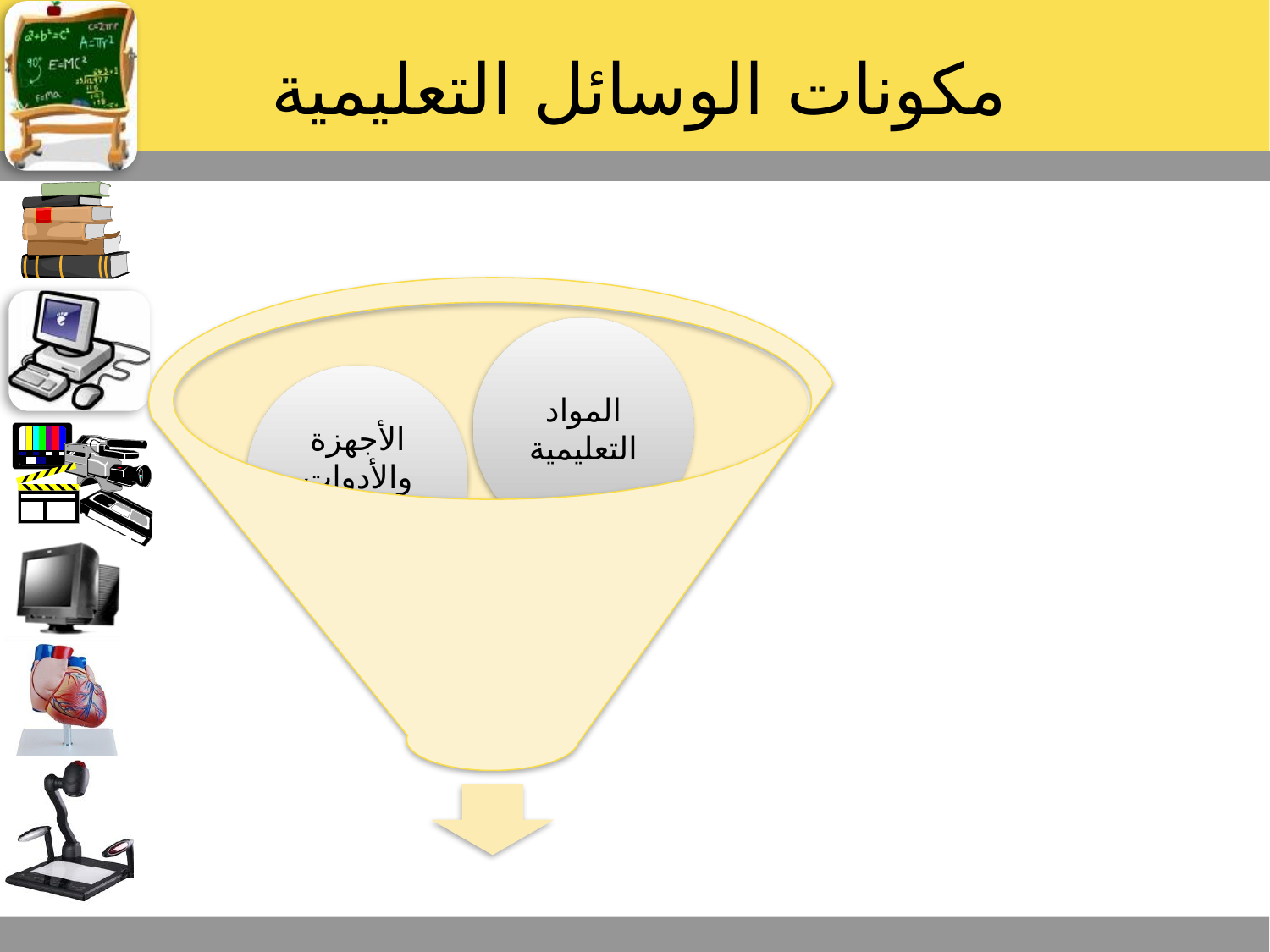

# مكونات الوسائل التعليمية
المواد التعليمية
طرق العرض